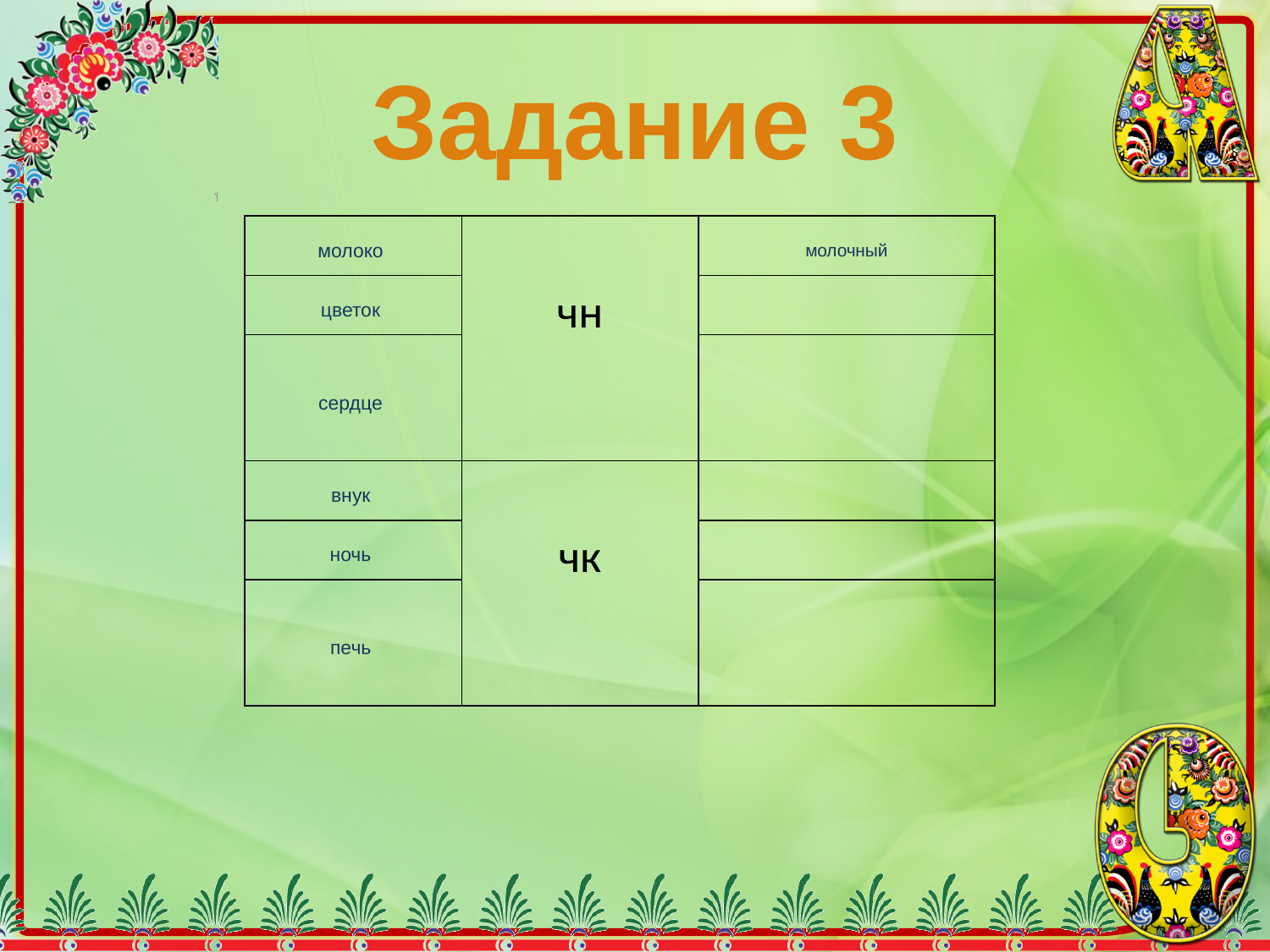

# Задание 3
| молоко | чн | молочный |
| --- | --- | --- |
| цветок |  |  |
| сердце |  |  |
| внук | чк |  |
| ночь |  |  |
| печь |  |  |